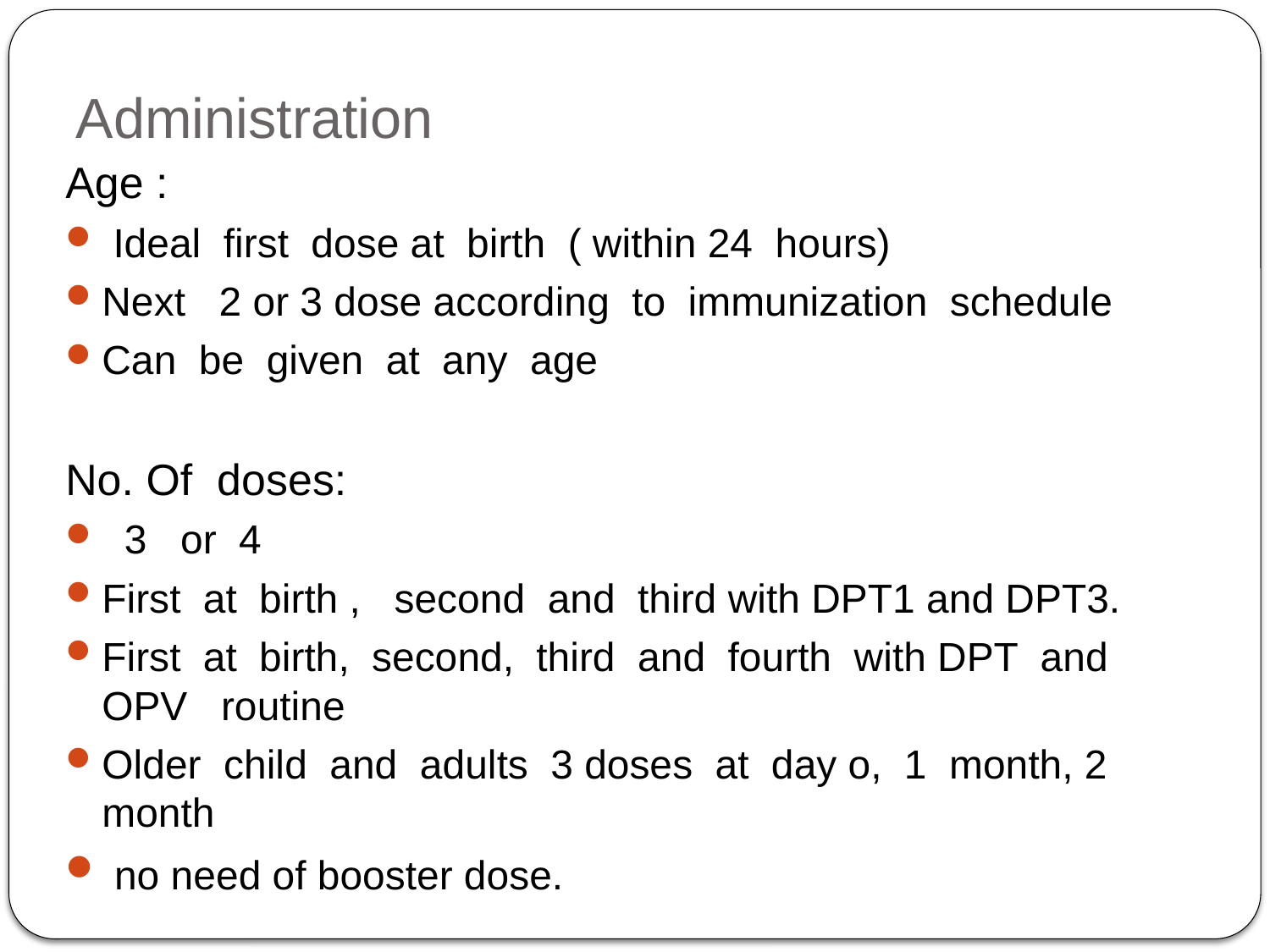

# Administration
Age :
 Ideal  first  dose at  birth  ( within 24  hours)
Next   2 or 3 dose according  to  immunization  schedule
Can  be  given  at  any  age

No. Of  doses:
  3   or  4
First  at  birth ,   second  and  third with DPT1 and DPT3.
First  at  birth,  second,  third  and  fourth  with DPT  and  OPV   routine
Older  child  and  adults  3 doses  at  day o,  1  month, 2 month
 no need of booster dose.